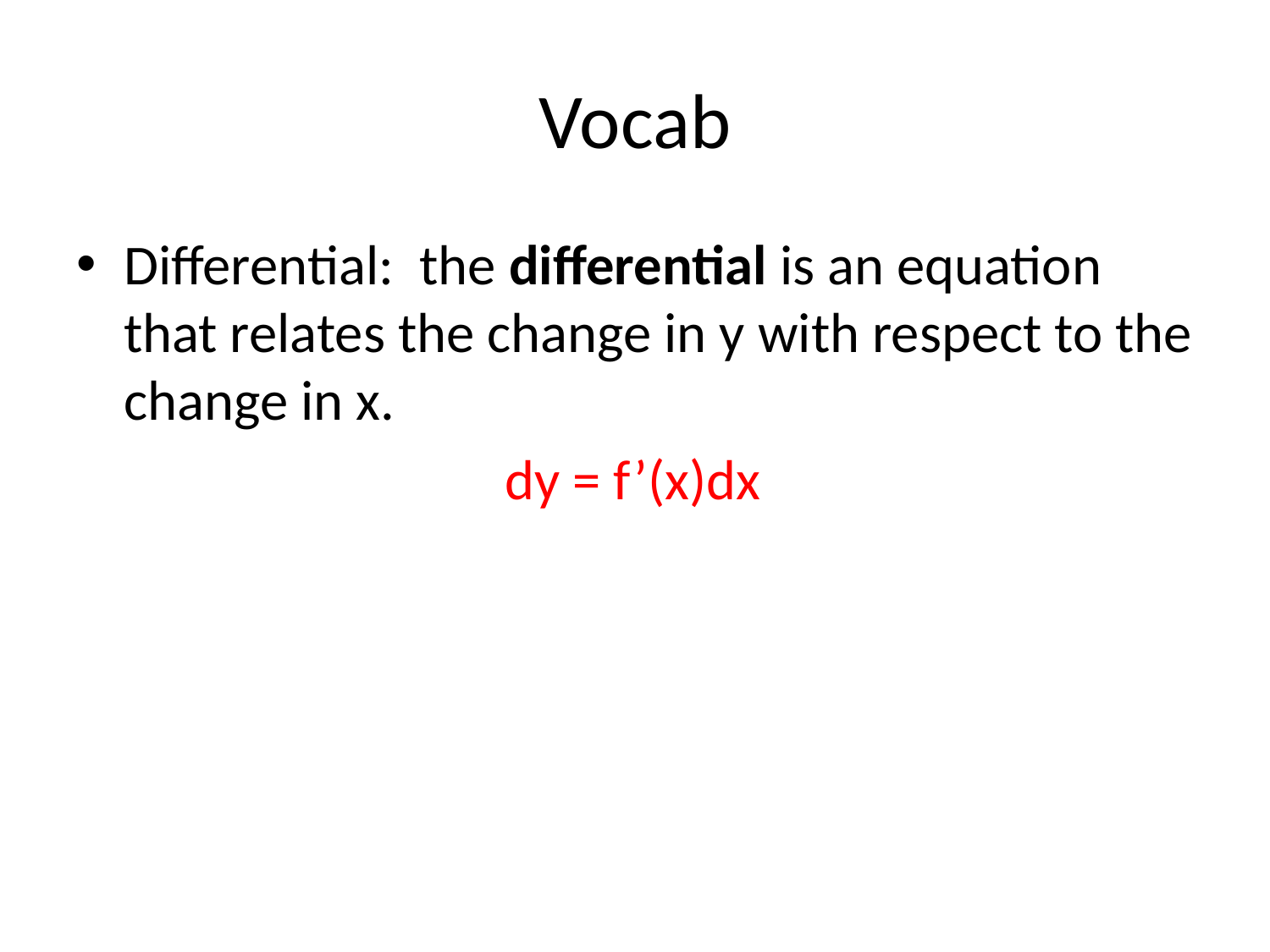

# Vocab
Differential:  the differential is an equation that relates the change in y with respect to the change in x.
				dy = f’(x)dx